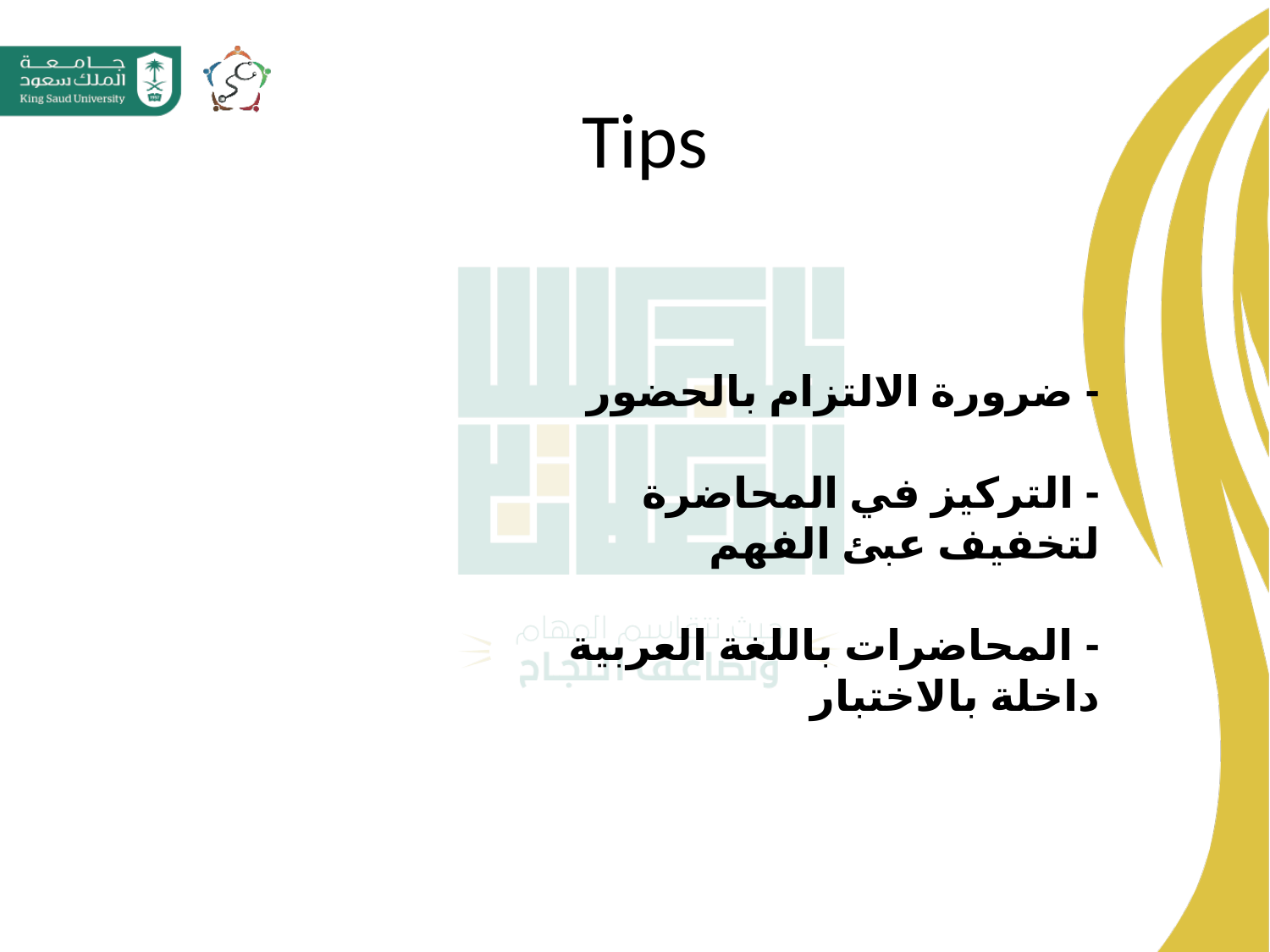

# Tips
- ضرورة الالتزام بالحضور

- التركيز في المحاضرة لتخفيف عبئ الفهم

- المحاضرات باللغة العربية داخلة بالاختبار